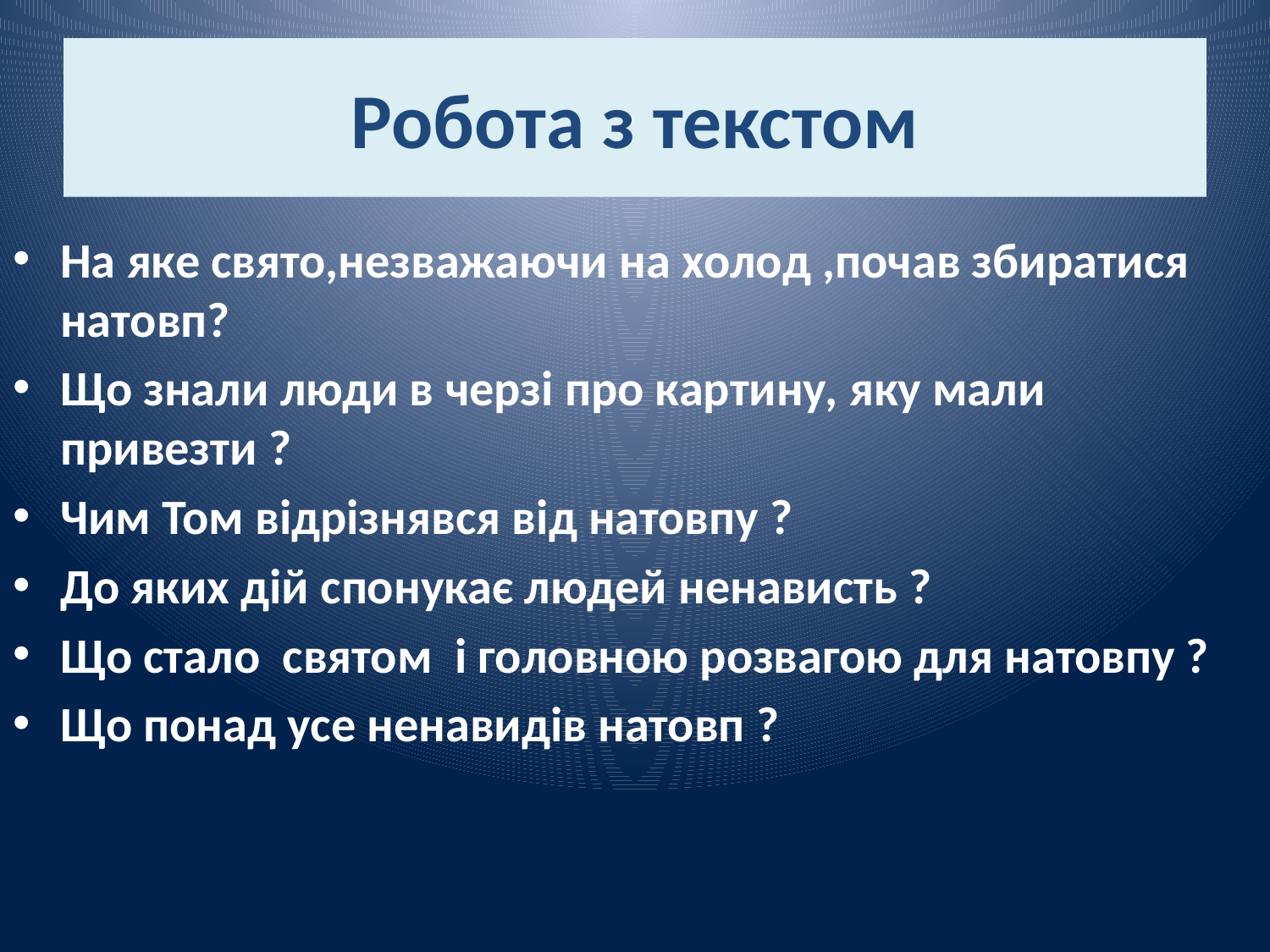

# Робота з текстом
На яке свято,незважаючи на холод ,почав збиратися натовп?
Що знали люди в черзі про картину, яку мали привезти ?
Чим Том відрізнявся від натовпу ?
До яких дій спонукає людей ненависть ?
Що стало  святом  і головною розвагою для натовпу ?
Що понад усе ненавидів натовп ?